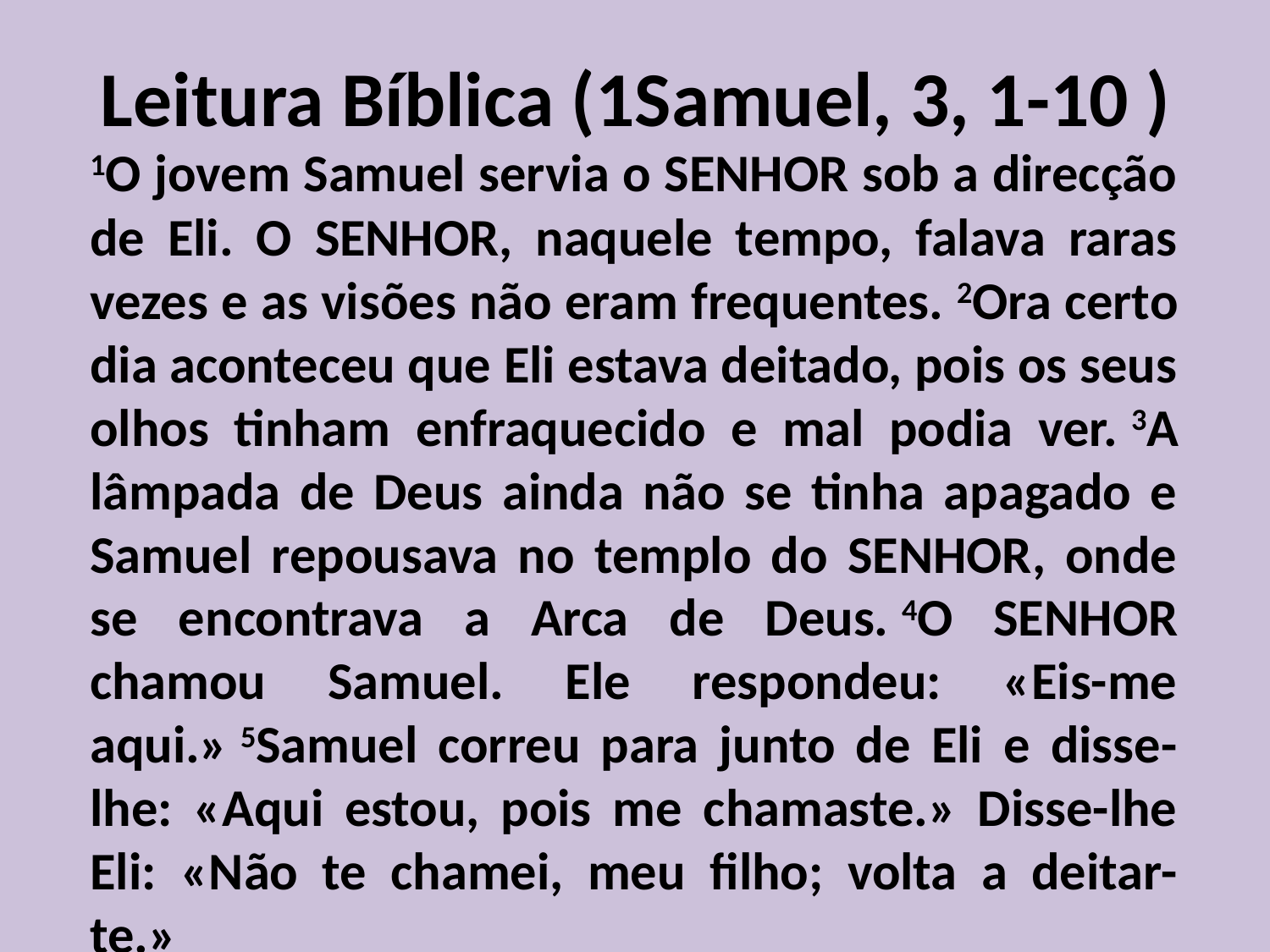

# Leitura Bíblica (1Samuel, 3, 1-10 )
	1O jovem Samuel servia o SENHOR sob a direcção de Eli. O SENHOR, naquele tempo, falava raras vezes e as visões não eram frequentes. 2Ora certo dia aconteceu que Eli estava deitado, pois os seus olhos tinham enfraquecido e mal podia ver. 3A lâmpada de Deus ainda não se tinha apagado e Samuel repousava no templo do SENHOR, onde se encontrava a Arca de Deus. 4O SENHOR chamou Samuel. Ele respondeu: «Eis-me aqui.» 5Samuel correu para junto de Eli e disse-lhe: «Aqui estou, pois me chamaste.» Disse-lhe Eli: «Não te chamei, meu filho; volta a deitar-te.»